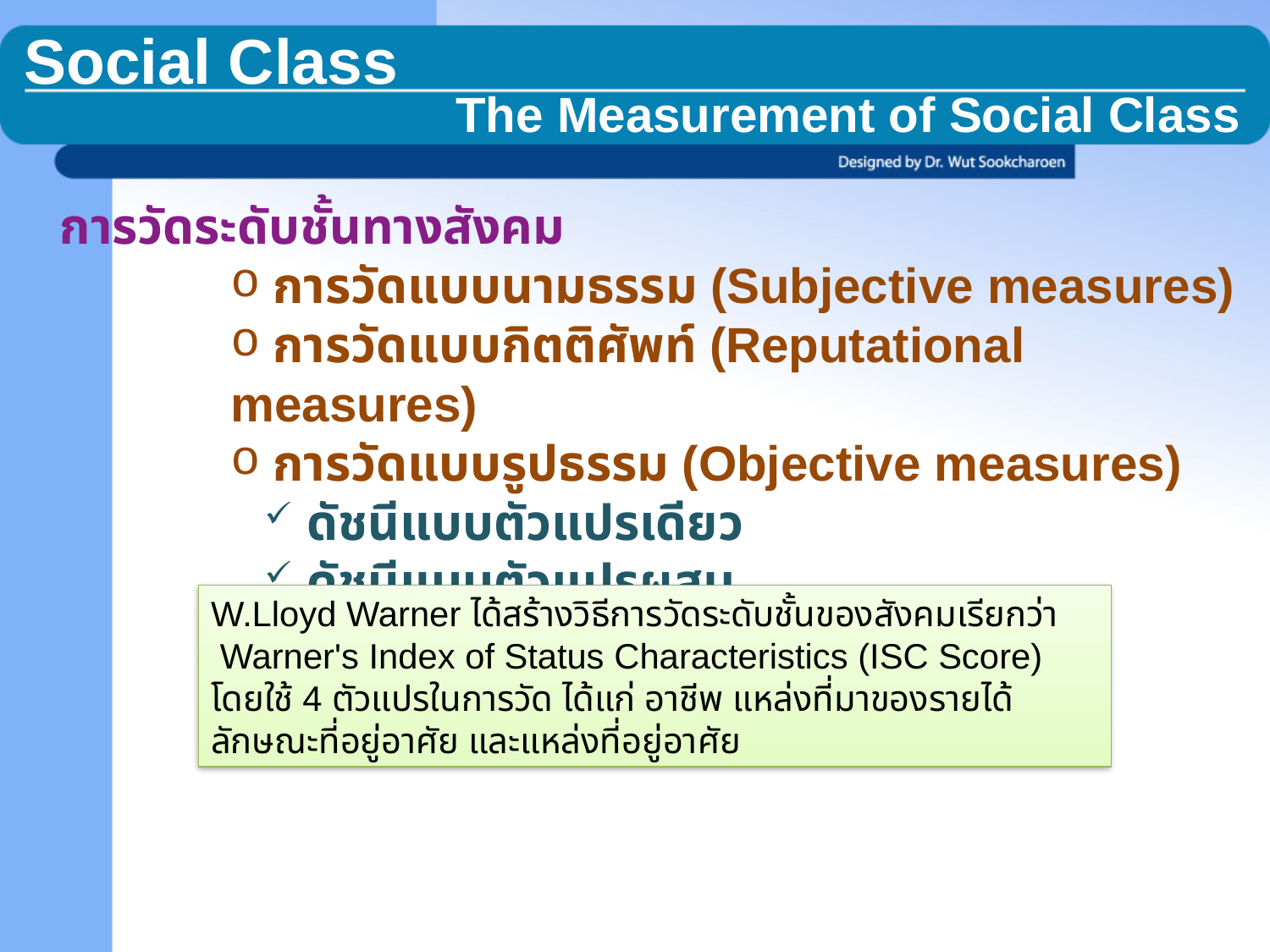

Social Class
The Measurement of Social Class
การวัดระดับชั้นทางสังคม
 การวัดแบบนามธรรม (Subjective measures)
 การวัดแบบกิตติศัพท์ (Reputational measures)
 การวัดแบบรูปธรรม (Objective measures)
 ดัชนีแบบตัวแปรเดียว
 ดัชนีแบบตัวแปรผสม
W.Lloyd Warner ได้สร้างวิธีการวัดระดับชั้นของสังคมเรียกว่า Warner's Index of Status Characteristics (ISC Score) โดยใช้ 4 ตัวแปรในการวัด ได้แก่ อาชีพ แหล่งที่มาของรายได้ ลักษณะที่อยู่อาศัย และแหล่งที่อยู่อาศัย